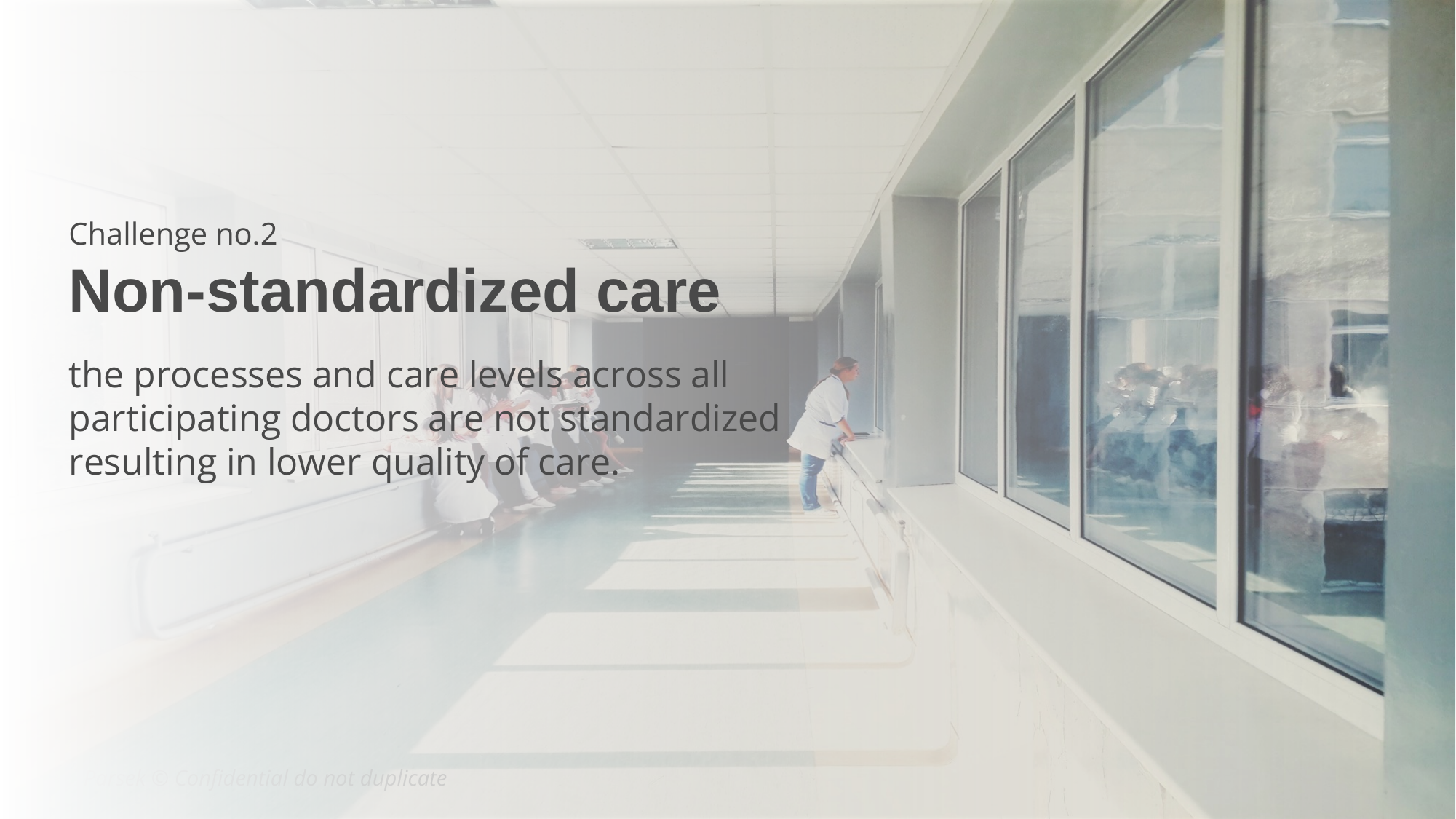

Challenge no.2
Non-standardized care
the processes and care levels across all participating doctors are not standardized resulting in lower quality of care.

Parsek © Confidential do not duplicate